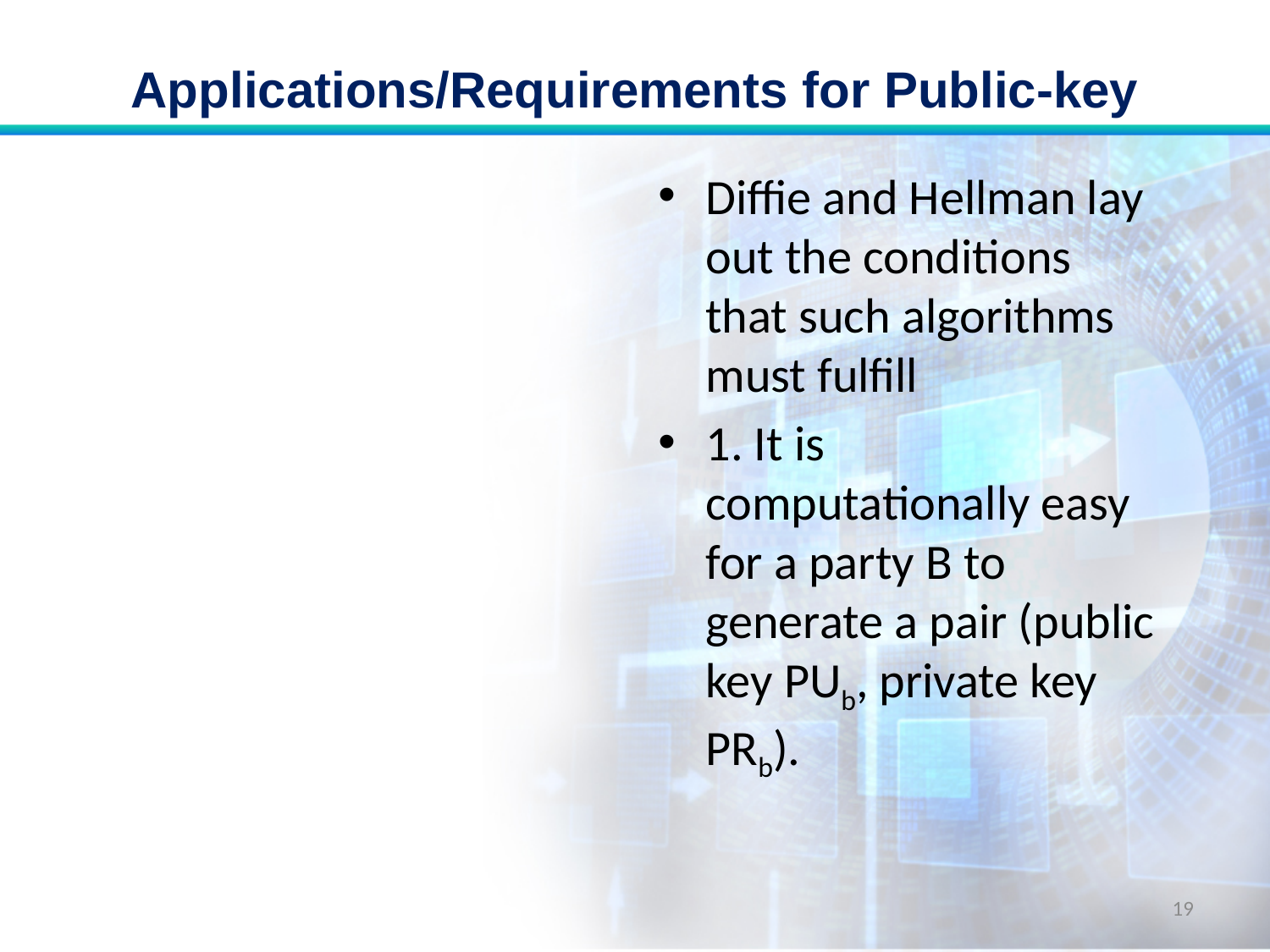

# Applications/Requirements for Public-key
Diffie and Hellman lay out the conditions that such algorithms must fulfill
1. It is computationally easy for a party B to generate a pair (public key PUb, private key PRb).
19